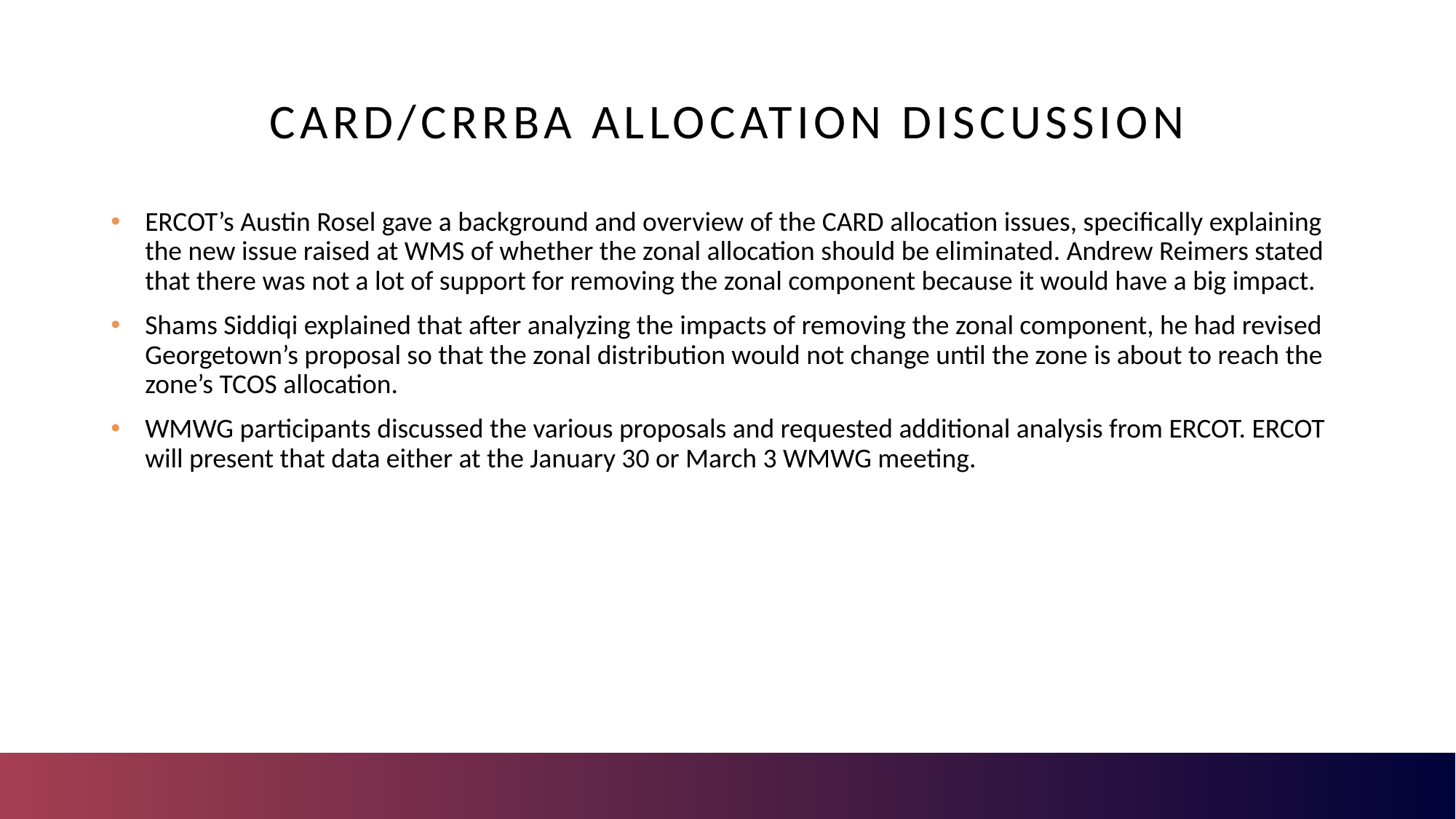

# CARD/CRRBA allocation Discussion
ERCOT’s Austin Rosel gave a background and overview of the CARD allocation issues, specifically explaining the new issue raised at WMS of whether the zonal allocation should be eliminated. Andrew Reimers stated that there was not a lot of support for removing the zonal component because it would have a big impact.
Shams Siddiqi explained that after analyzing the impacts of removing the zonal component, he had revised Georgetown’s proposal so that the zonal distribution would not change until the zone is about to reach the zone’s TCOS allocation.
WMWG participants discussed the various proposals and requested additional analysis from ERCOT. ERCOT will present that data either at the January 30 or March 3 WMWG meeting.